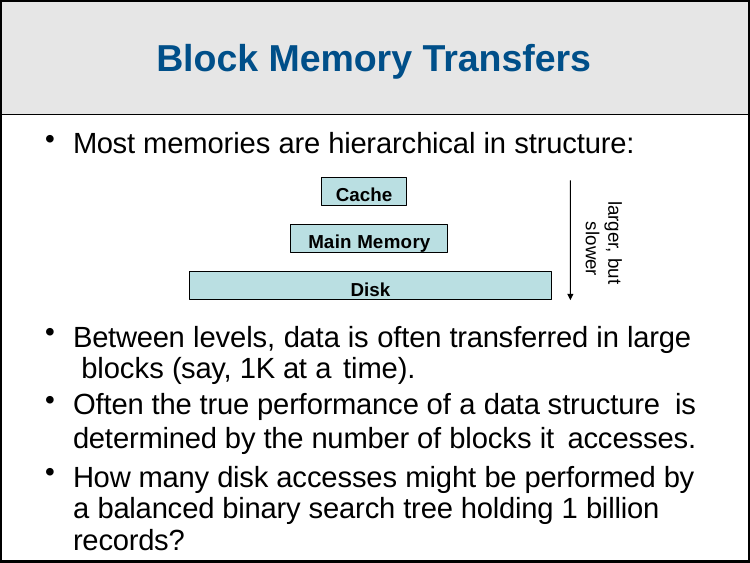

Block Memory Transfers
Most memories are hierarchical in structure:
Cache

larger, but  slower
Main Memory
Disk
Between levels, data is often transferred in large  blocks (say, 1K at a time).
Often the true performance of a data structure is
determined by the number of blocks it accesses.
How many disk accesses might be performed by  a balanced binary search tree holding 1 billion  records?